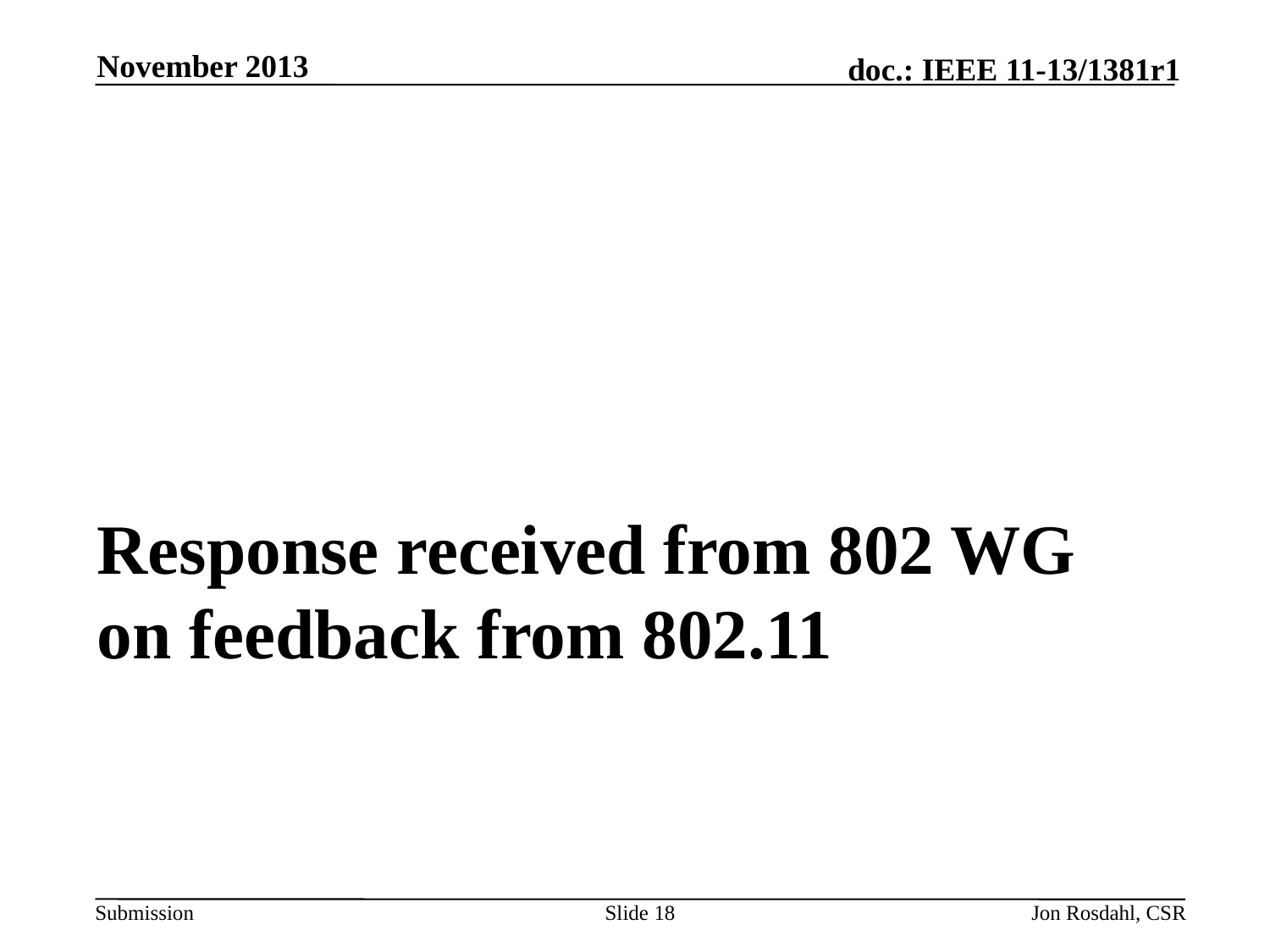

November 2013

# Response received from 802 WG on feedback from 802.11
Slide 18
Jon Rosdahl, CSR